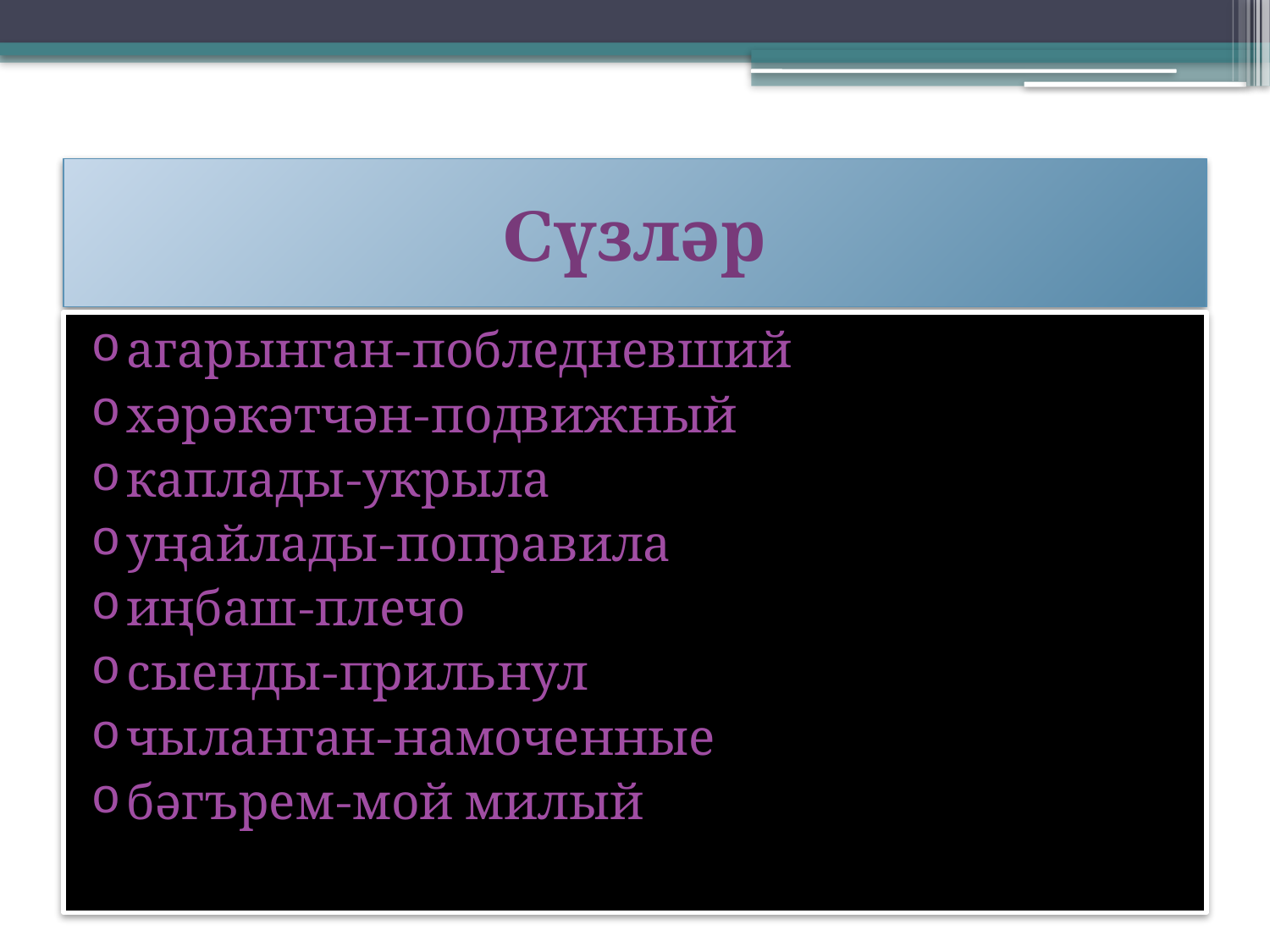

# Cүзләр
агарынган-побледневший
хәрәкәтчән-подвижный
каплады-укрыла
уңайлады-поправила
иңбаш-плечо
сыенды-прильнул
чыланган-намоченные
бәгърем-мой милый